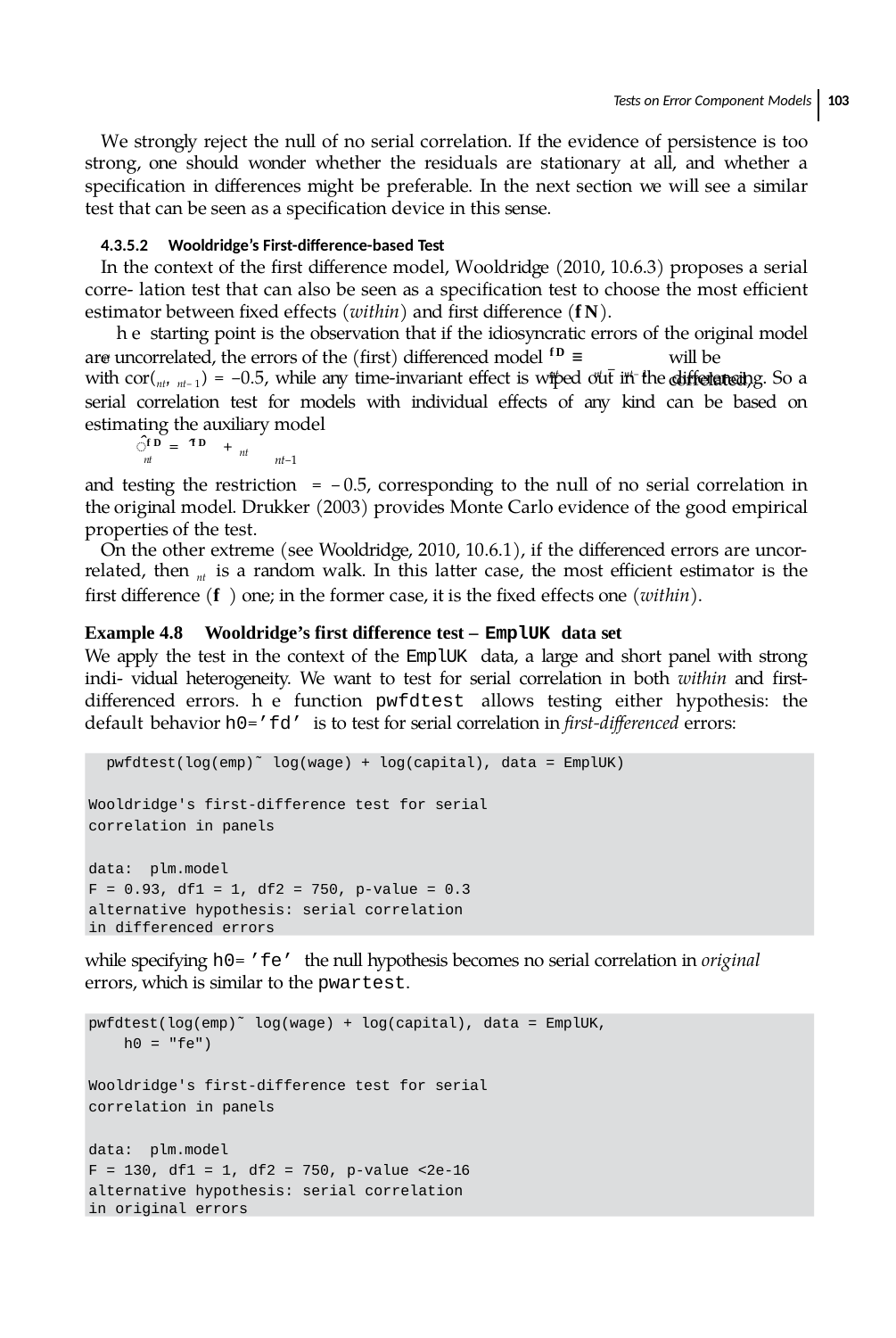

Tests on Error Component Models  103

We strongly reject the null of no serial correlation. If the evidence of persistence is too strong, one should wonder whether the residuals are stationary at all, and whether a speciﬁcation in differences might be preferable. In the next section we will see a similar test that can be seen as a speciﬁcation device in this sense.

4.3.5.2  Wooldridge’s First-difference-based Test
In the context of the ﬁrst difference model, Wooldridge (2010, 10.6.3) proposes a serial corre- lation test that can also be seen as a speciﬁcation test to choose the most eﬃcient estimator between ﬁxed effects (within) and ﬁrst difference (fd).
he starting point is the observation that if the idiosyncratic errors of the original model nt

fd
are uncorrelated, the errors of the (ﬁrst) differenced model 	≡
will be correlated,
nt	nt – nt–1
with cor(nt, nt–1) = –0.5, while any time-invariant effect is wiped out in the differencing. So a serial correlation test for models with individual effects of any kind can be based on estimating the auxiliary model
̂fd  =  ̂fd     + nt
nt	nt–1
and testing the restriction  = –0.5, corresponding to the null of no serial correlation in the original model. Drukker (2003) provides Monte Carlo evidence of the good empirical properties of the test.
On the other extreme (see Wooldridge, 2010, 10.6.1), if the differenced errors are uncor-
related, then nt  is a random walk. In this latter case, the most eﬃcient estimator is the ﬁrst difference (fd) one; in the former case, it is the ﬁxed effects one (within).
Example 4.8  Wooldridge’s first difference test – EmplUK data set
We apply the test in the context of the EmplUK data, a large and short panel with strong indi- vidual heterogeneity. We want to test for serial correlation in both within and ﬁrst-differenced errors. he function pwfdtest allows testing either hypothesis: the default behavior h0=’fd’ is to test for serial correlation in first-differenced errors:
pwfdtest(log(emp) ̃ log(wage) + log(capital), data = EmplUK)

Wooldridge's first-difference test for serial correlation in panels

data: plm.model
F = 0.93, df1 = 1, df2 = 750, p-value = 0.3
alternative hypothesis: serial correlation in differenced errors
while specifying h0= ’fe’ the null hypothesis becomes no serial correlation in original errors, which is similar to the pwartest.
pwfdtest(log(emp) ̃ log(wage) + log(capital), data = EmplUK,
h0 = "fe")

Wooldridge's first-difference test for serial correlation in panels

data: plm.model
F = 130, df1 = 1, df2 = 750, p-value <2e-16
alternative hypothesis: serial correlation in original errors